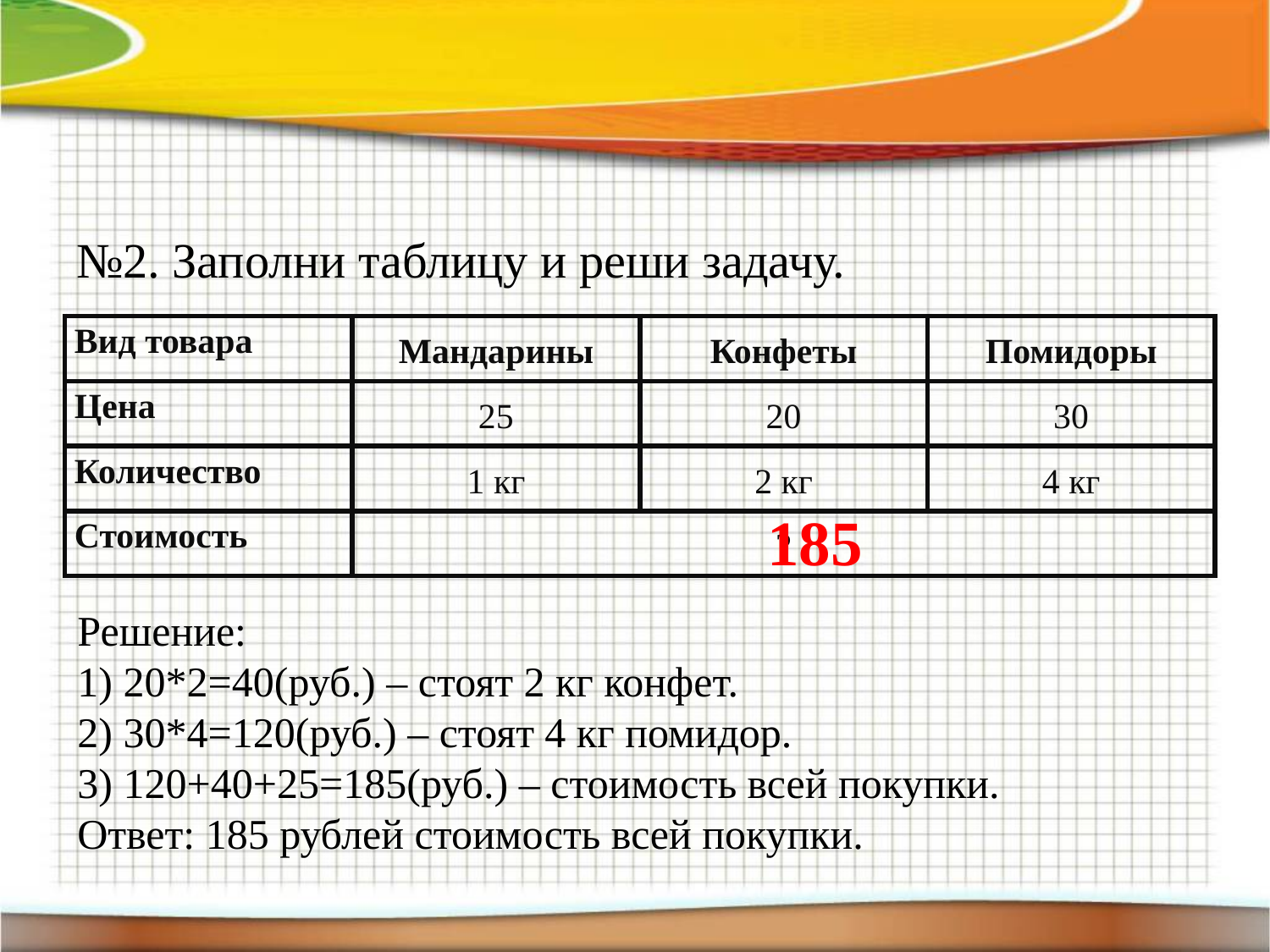

#
№2. Заполни таблицу и реши задачу.

| Вид товара | Мандарины | Конфеты | Помидоры |
| --- | --- | --- | --- |
| Цена | 25 | 20 | 30 |
| Количество | 1 кг | 2 кг | 4 кг |
| Стоимость | ? |  |  |
185
Решение:
1) 20*2=40(руб.) – стоят 2 кг конфет.
2) 30*4=120(руб.) – стоят 4 кг помидор.
3) 120+40+25=185(руб.) – стоимость всей покупки.
Ответ: 185 рублей стоимость всей покупки.